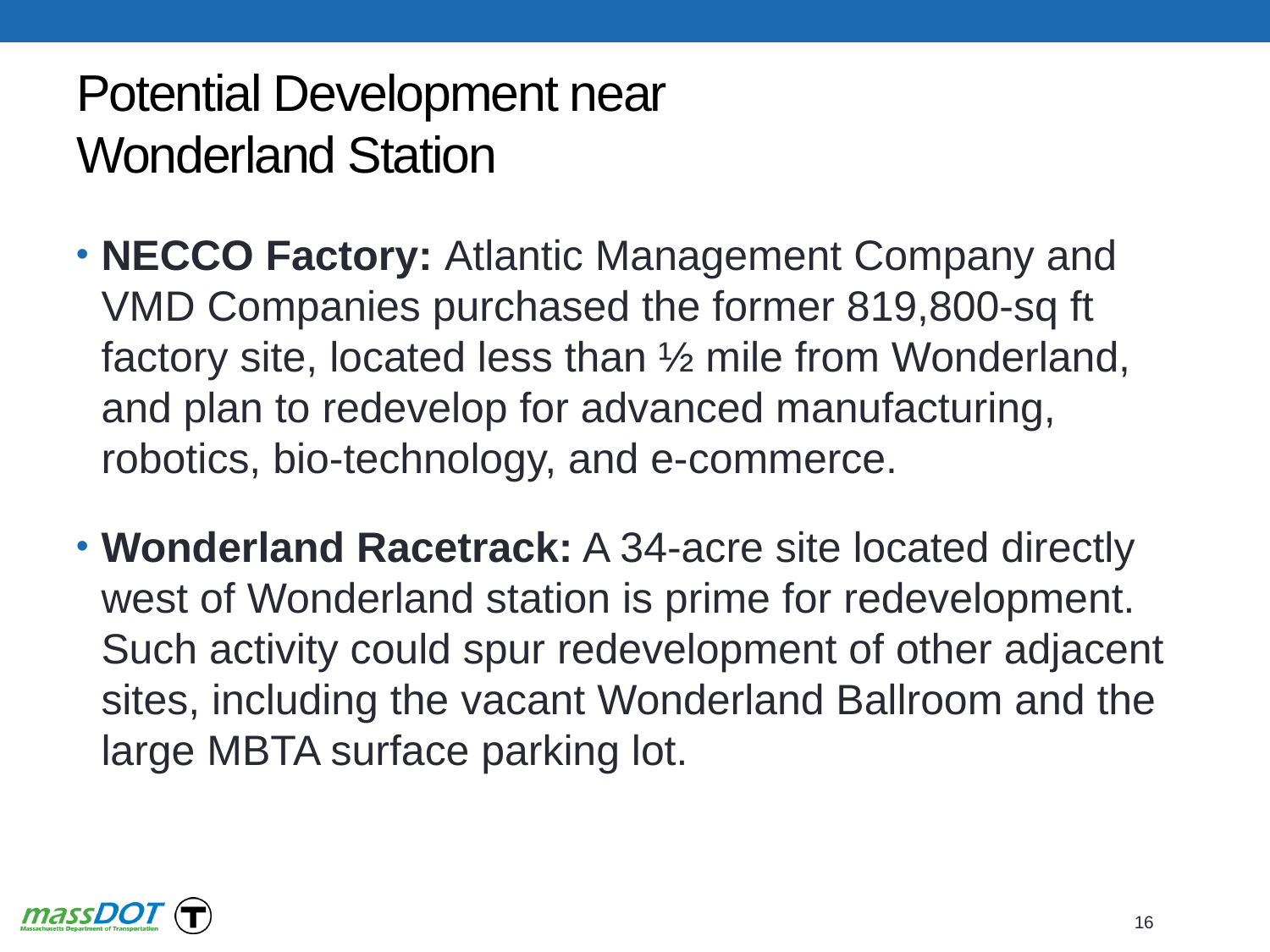

# Potential Development near Wonderland Station
NECCO Factory: Atlantic Management Company and VMD Companies purchased the former 819,800-sq ft factory site, located less than ½ mile from Wonderland, and plan to redevelop for advanced manufacturing, robotics, bio-technology, and e-commerce.

Wonderland Racetrack: A 34-acre site located directly west of Wonderland station is prime for redevelopment. Such activity could spur redevelopment of other adjacent sites, including the vacant Wonderland Ballroom and the large MBTA surface parking lot.

16